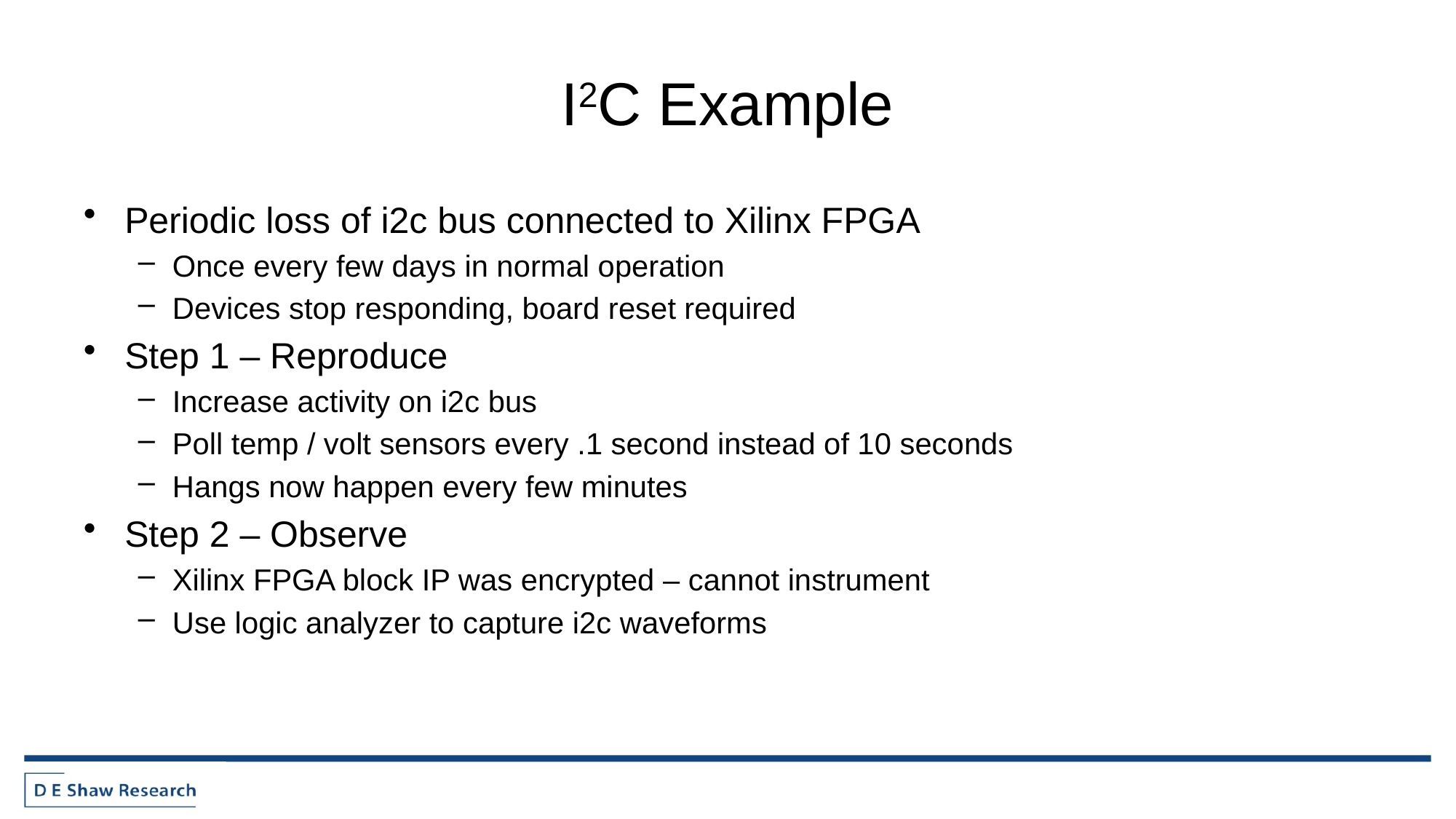

# I2C Example
Periodic loss of i2c bus connected to Xilinx FPGA
Once every few days in normal operation
Devices stop responding, board reset required
Step 1 – Reproduce
Increase activity on i2c bus
Poll temp / volt sensors every .1 second instead of 10 seconds
Hangs now happen every few minutes
Step 2 – Observe
Xilinx FPGA block IP was encrypted – cannot instrument
Use logic analyzer to capture i2c waveforms